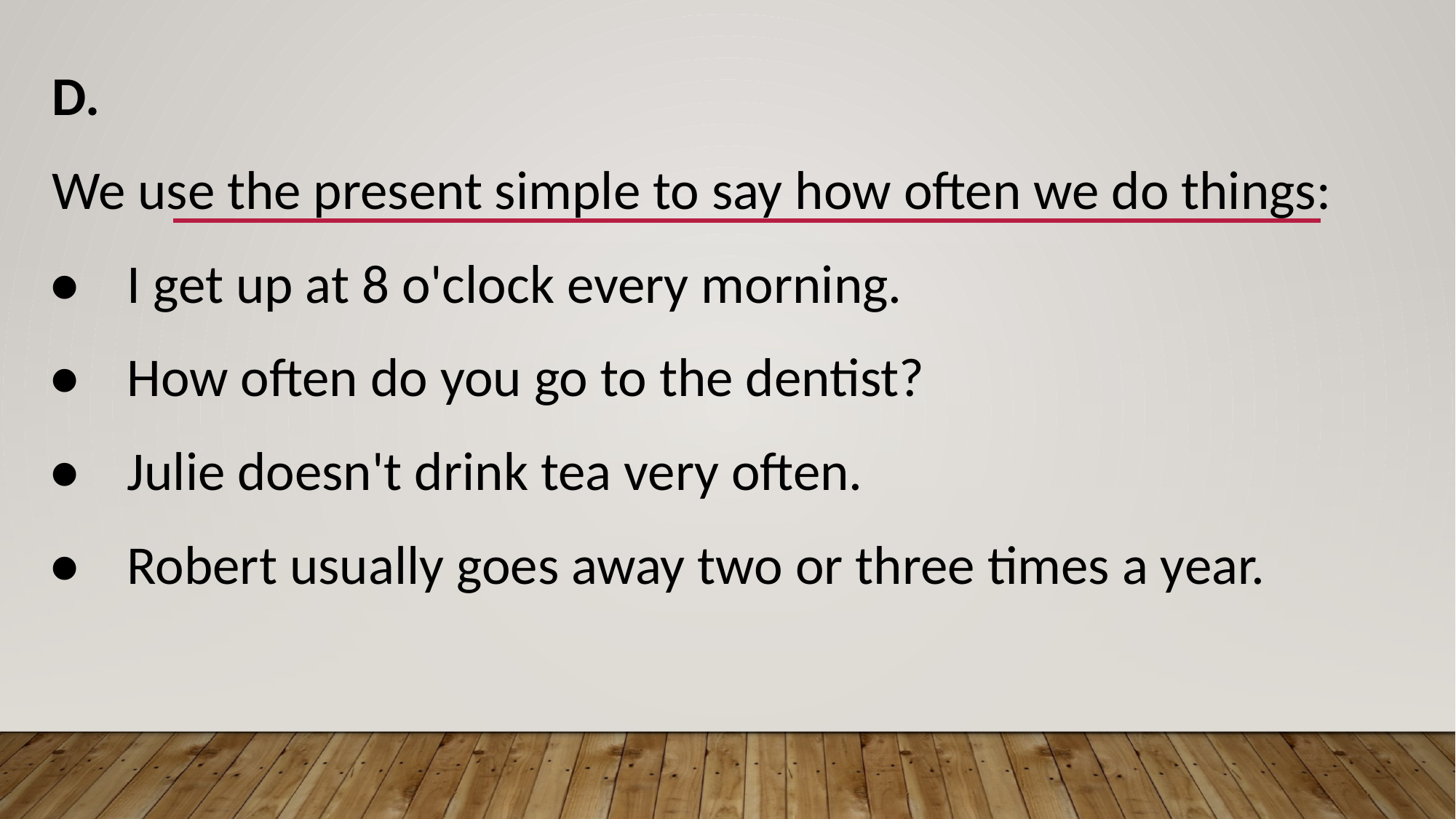

D.
We use the present simple to say how often we do things:
⦁    I get up at 8 o'clock every morning.
⦁    How often do you go to the dentist?
⦁    Julie doesn't drink tea very often.
⦁    Robert usually goes away two or three times a year.

#